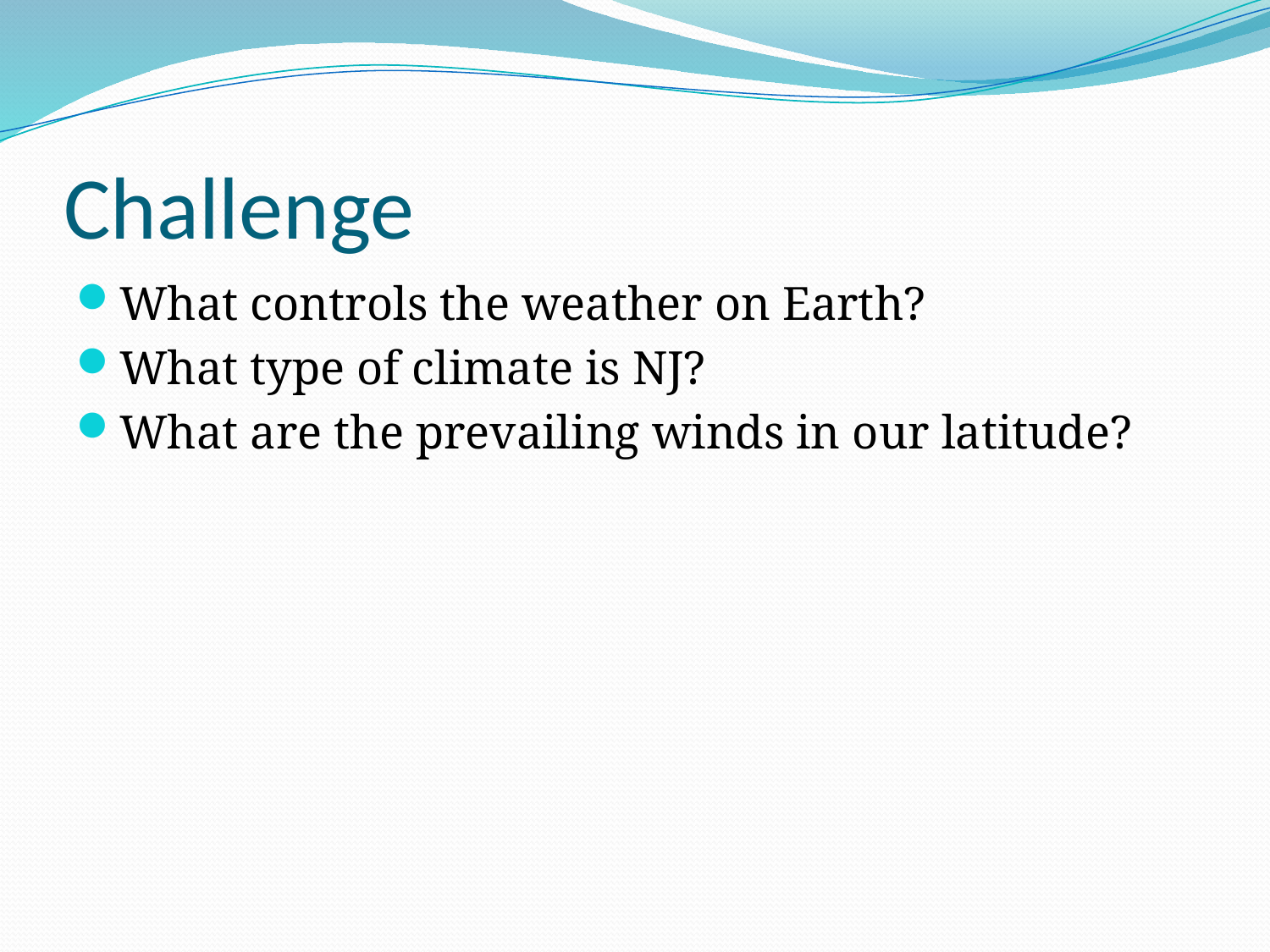

# Challenge
What controls the weather on Earth?
What type of climate is NJ?
What are the prevailing winds in our latitude?